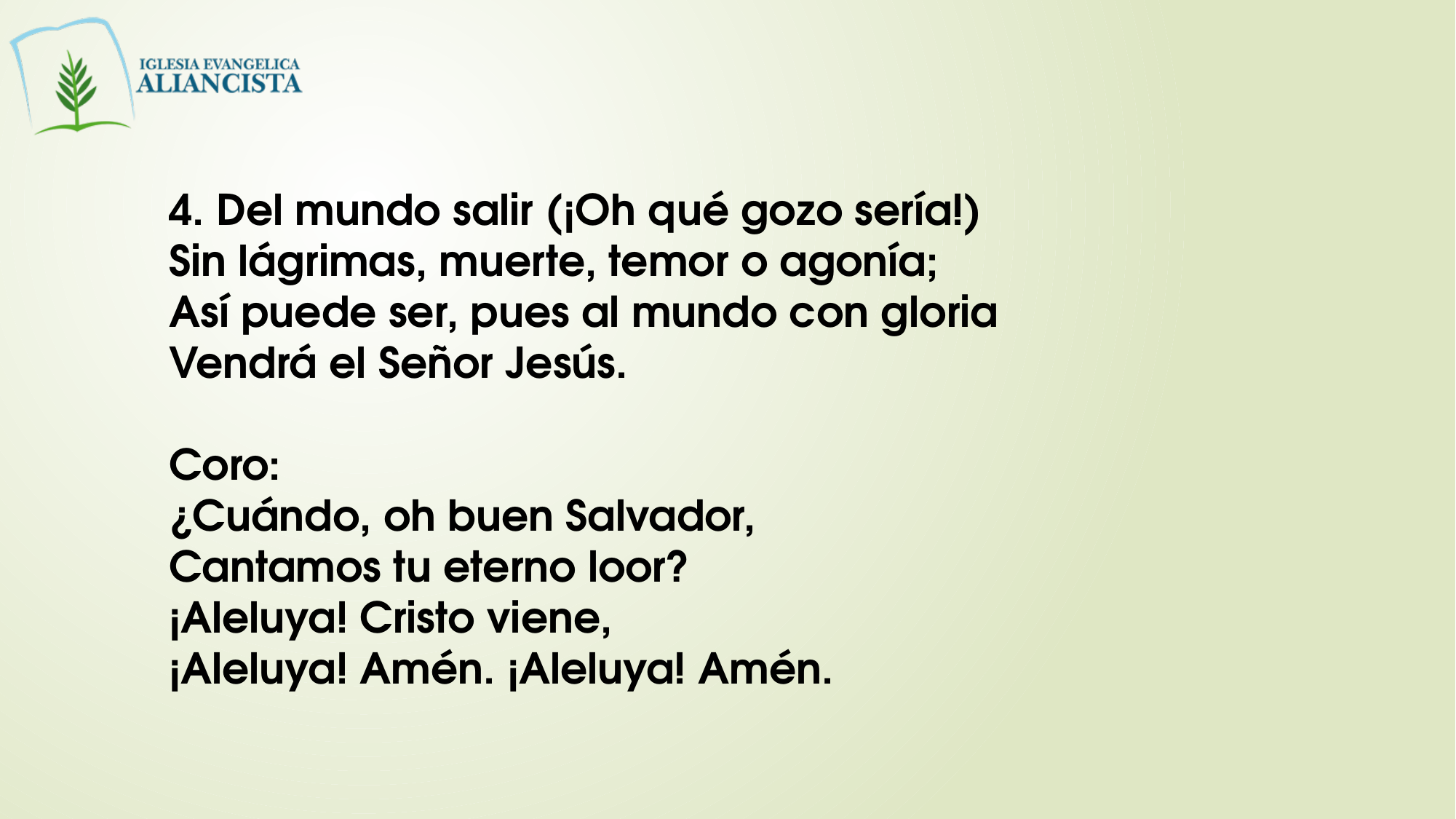

4. Del mundo salir (¡Oh qué gozo sería!)
Sin lágrimas, muerte, temor o agonía;
Así puede ser, pues al mundo con gloria
Vendrá el Señor Jesús.

Coro:
¿Cuándo, oh buen Salvador,
Cantamos tu eterno loor?
¡Aleluya! Cristo viene,
¡Aleluya! Amén. ¡Aleluya! Amén.